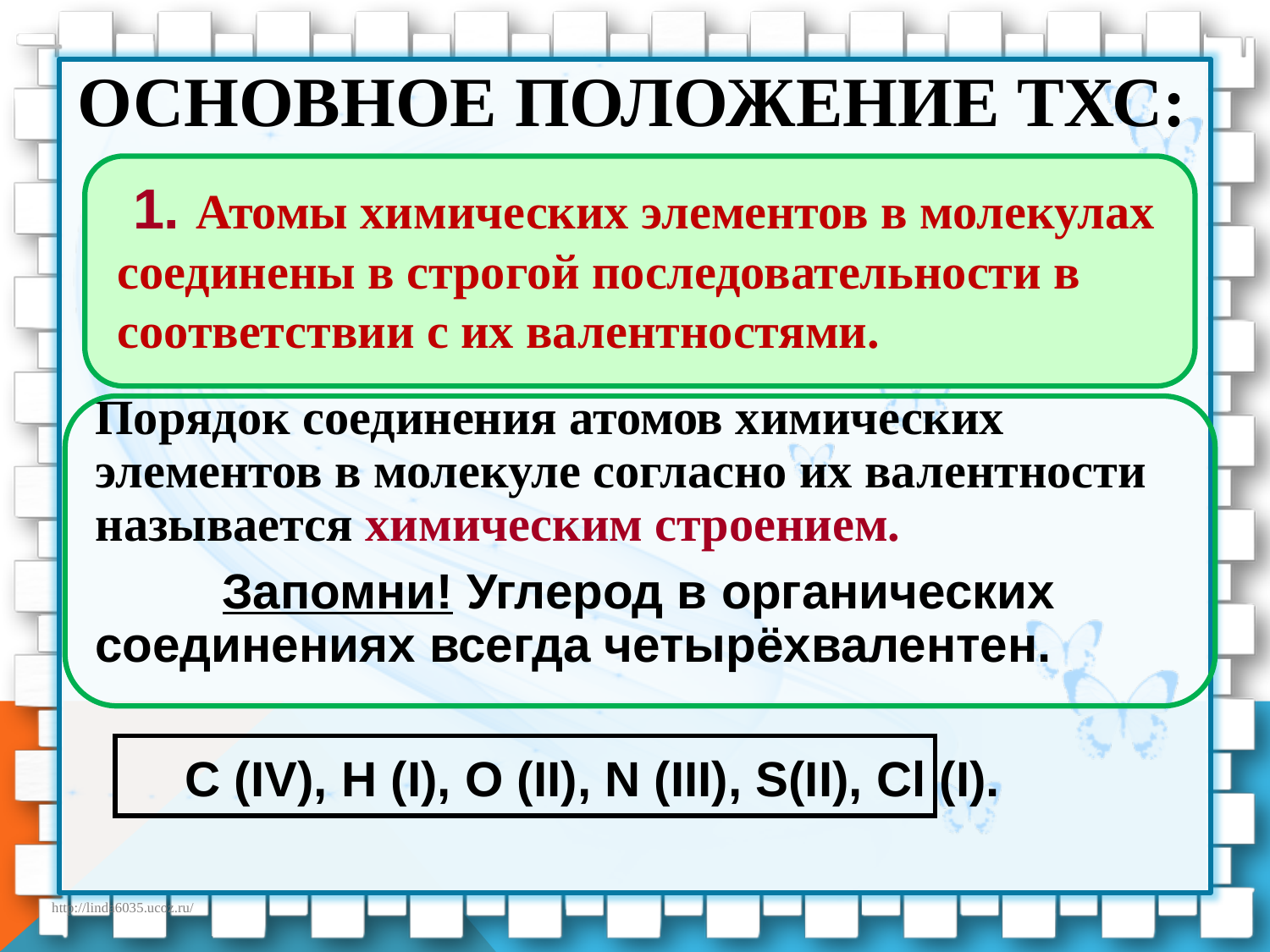

# Основное положение ТХС:

 1. Атомы химических элементов в молекулах соединены в строгой последовательности в соответствии с их валентностями.
  	Порядок соединения атомов химических элементов в молекуле согласно их валентности называется химическим строением.
 		Запомни! Углерод в органических соединениях всегда четырёхвалентен.

          C (IV), H (I), O (II), N (III), S(II), Cl (I).

|  |
| --- |